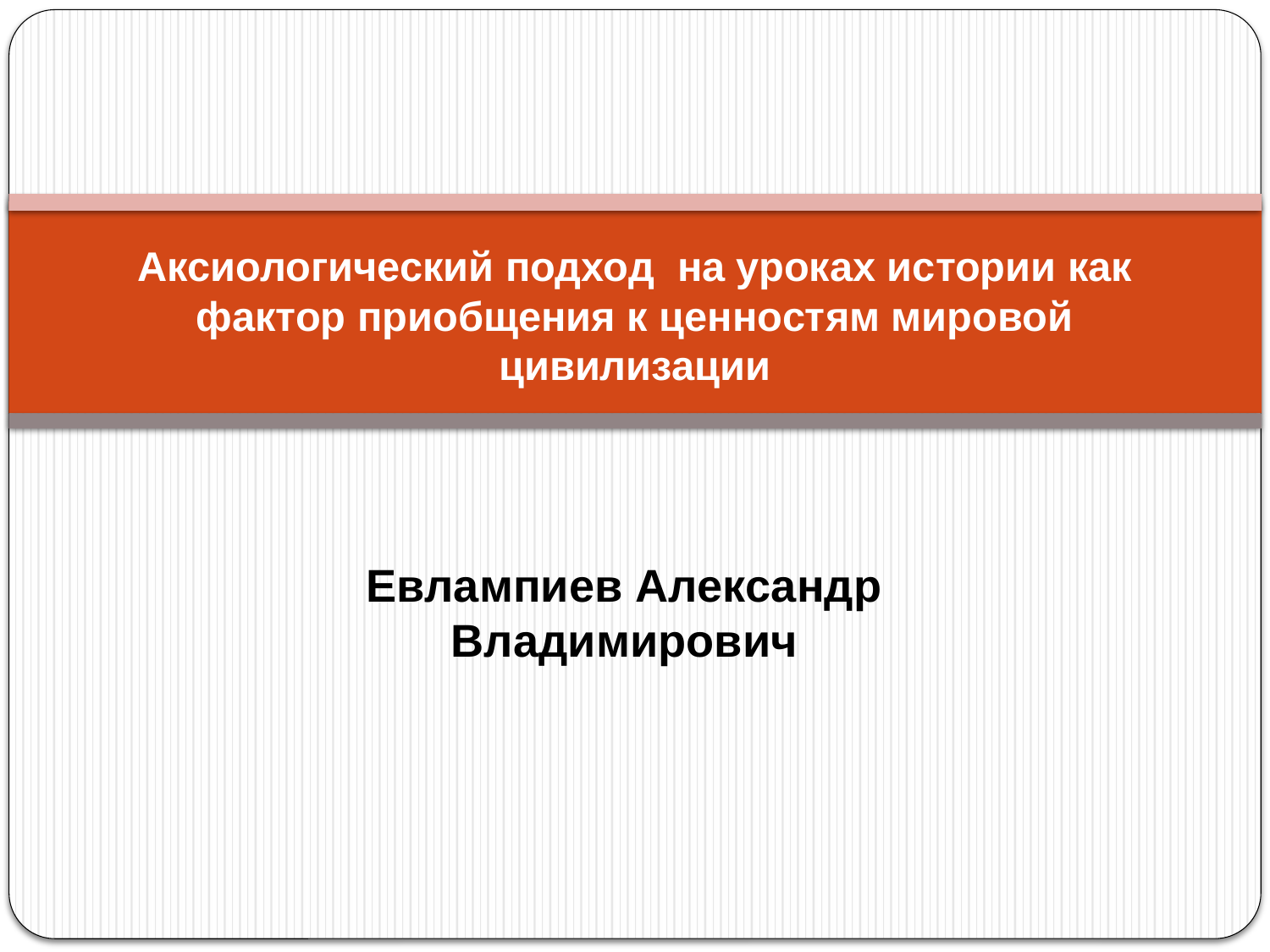

# Аксиологический подход  на уроках истории как фактор приобщения к ценностям мировой цивилизации
Евлампиев Александр Владимирович